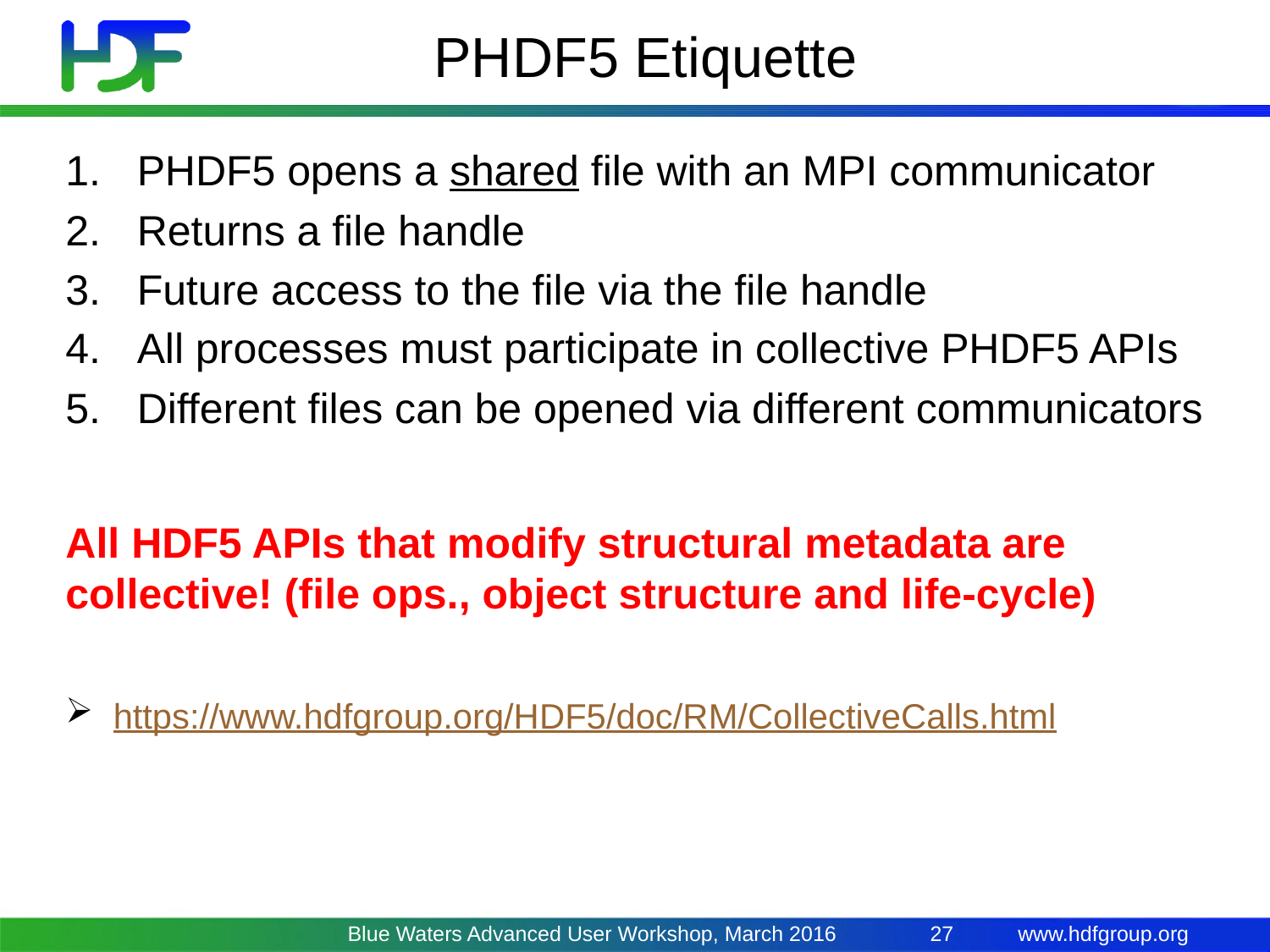

# PHDF5 Etiquette
PHDF5 opens a shared file with an MPI communicator
Returns a file handle
Future access to the file via the file handle
All processes must participate in collective PHDF5 APIs
Different files can be opened via different communicators

All HDF5 APIs that modify structural metadata are collective! (file ops., object structure and life-cycle)

https://www.hdfgroup.org/HDF5/doc/RM/CollectiveCalls.html
Blue Waters Advanced User Workshop, March 2016
27